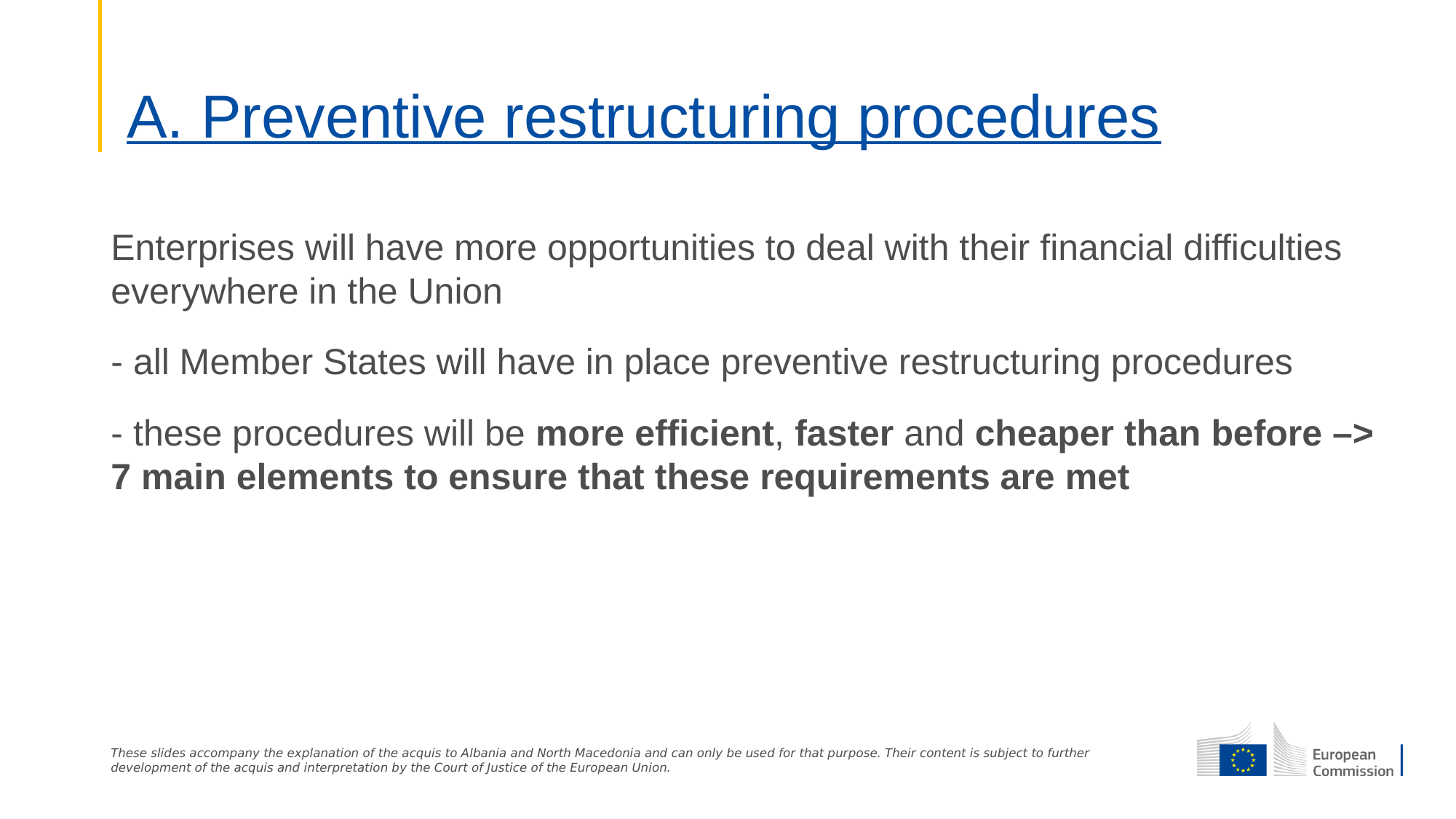

# A. Preventive restructuring procedures
Enterprises will have more opportunities to deal with their financial difficulties everywhere in the Union
- all Member States will have in place preventive restructuring procedures
- these procedures will be more efficient, faster and cheaper than before –> 7 main elements to ensure that these requirements are met